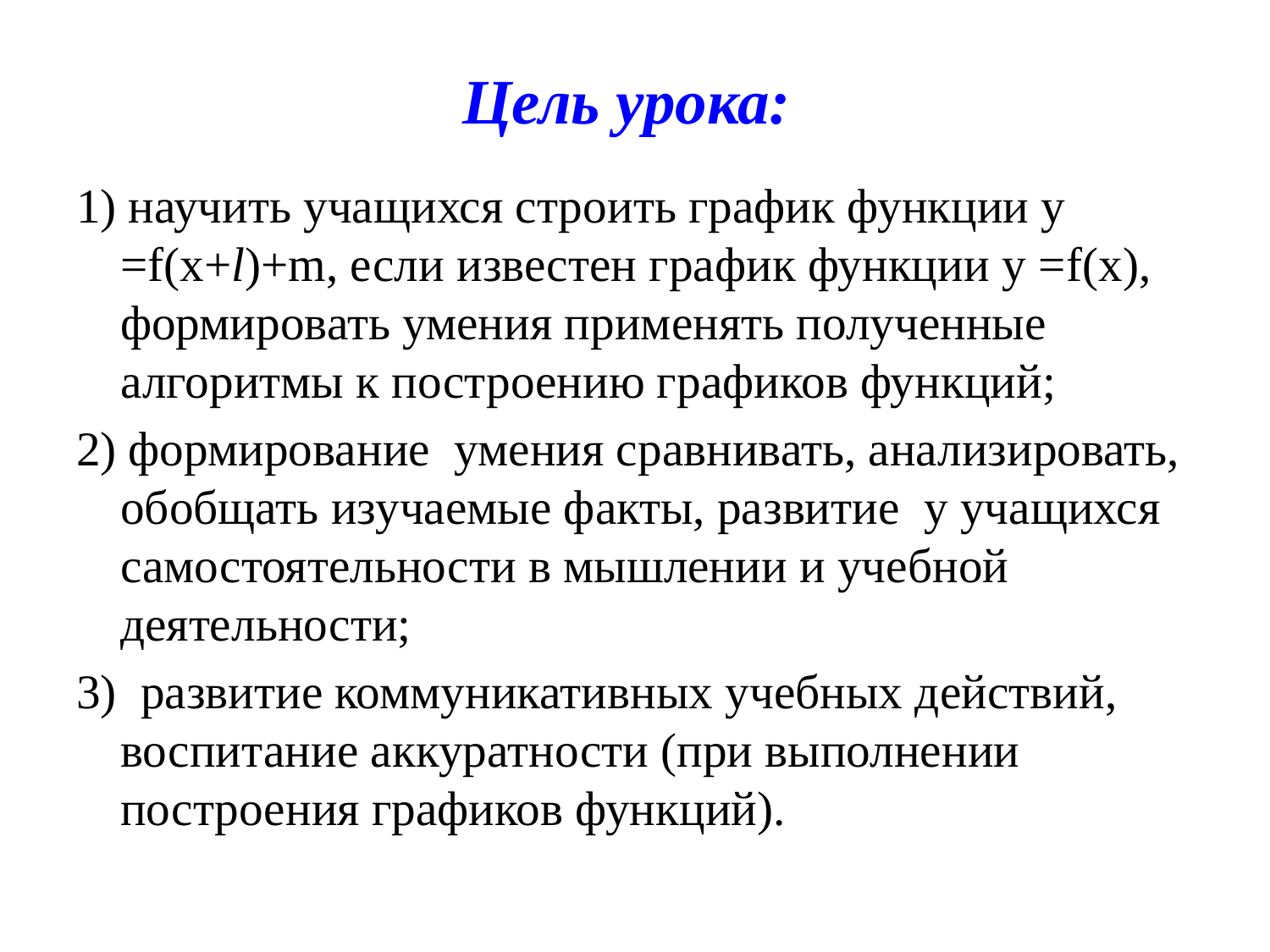

# Цель урока:
1) научить учащихся строить график функции у =f(x+l)+m, если известен график функции у =f(x), формировать умения применять полученные алгоритмы к построению графиков функций;
2) формирование  умения сравнивать, анализировать,  обобщать изучаемые факты, развитие  у учащихся самостоятельности в мышлении и учебной деятельности;
3)  развитие коммуникативных учебных действий, воспитание аккуратности (при выполнении построения графиков функций).